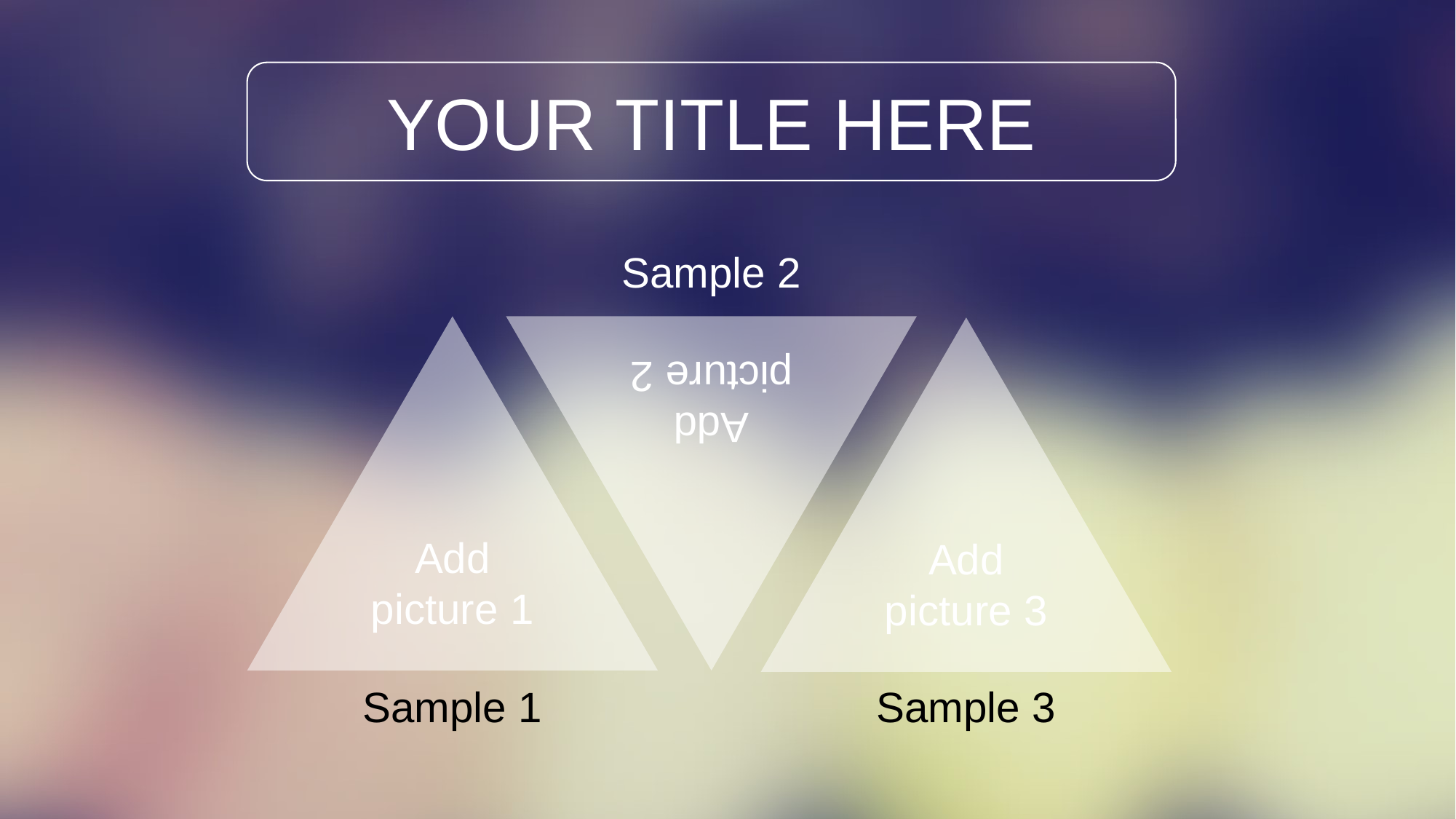

YOUR TITLE HERE
Sample 2
Add picture 2
Add picture 1
Add picture 3
Sample 1
Sample 3